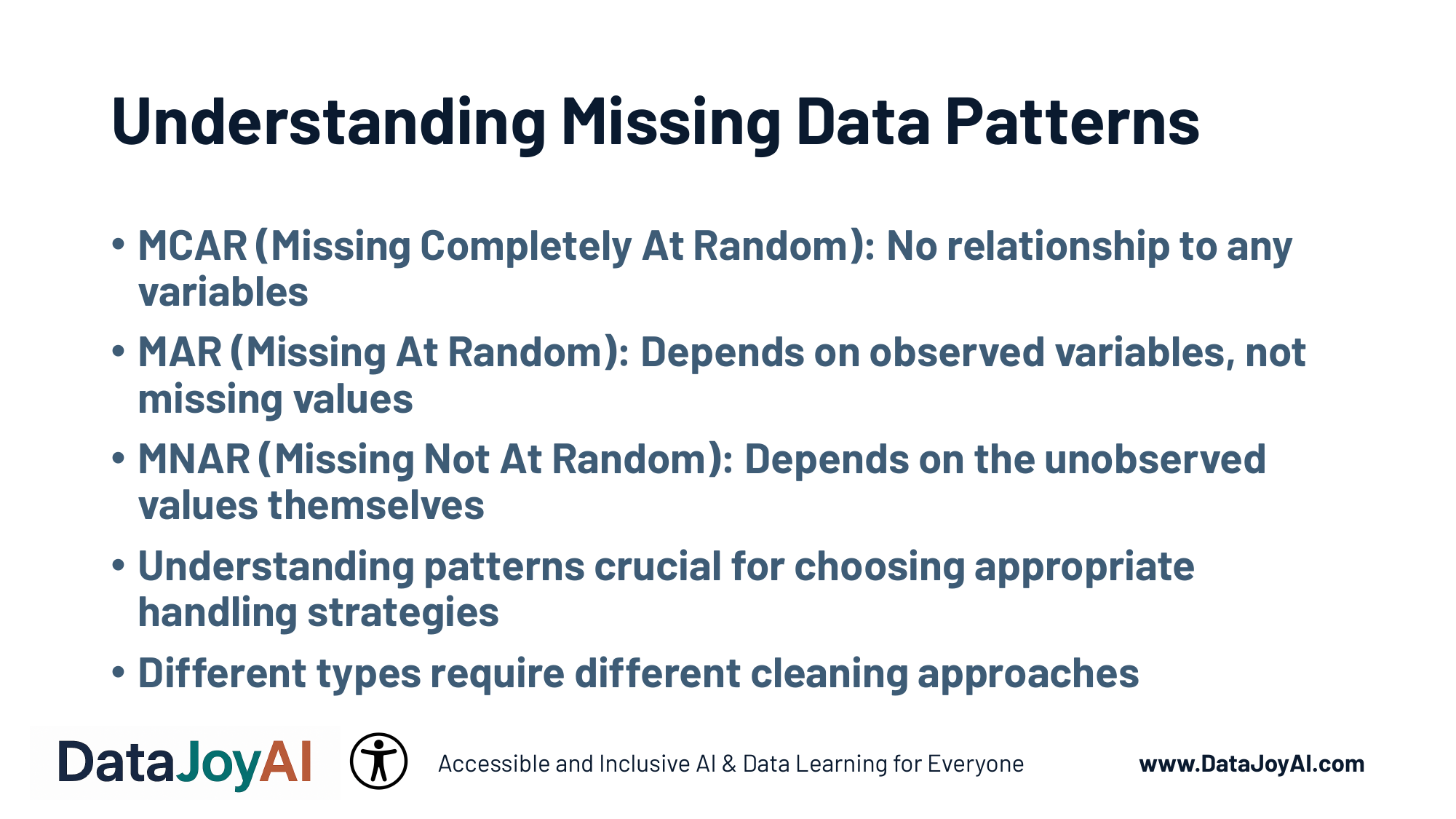

# Understanding Missing Data Patterns
MCAR (Missing Completely At Random): No relationship to any variables
MAR (Missing At Random): Depends on observed variables, not missing values
MNAR (Missing Not At Random): Depends on the unobserved values themselves
Understanding patterns crucial for choosing appropriate handling strategies
Different types require different cleaning approaches